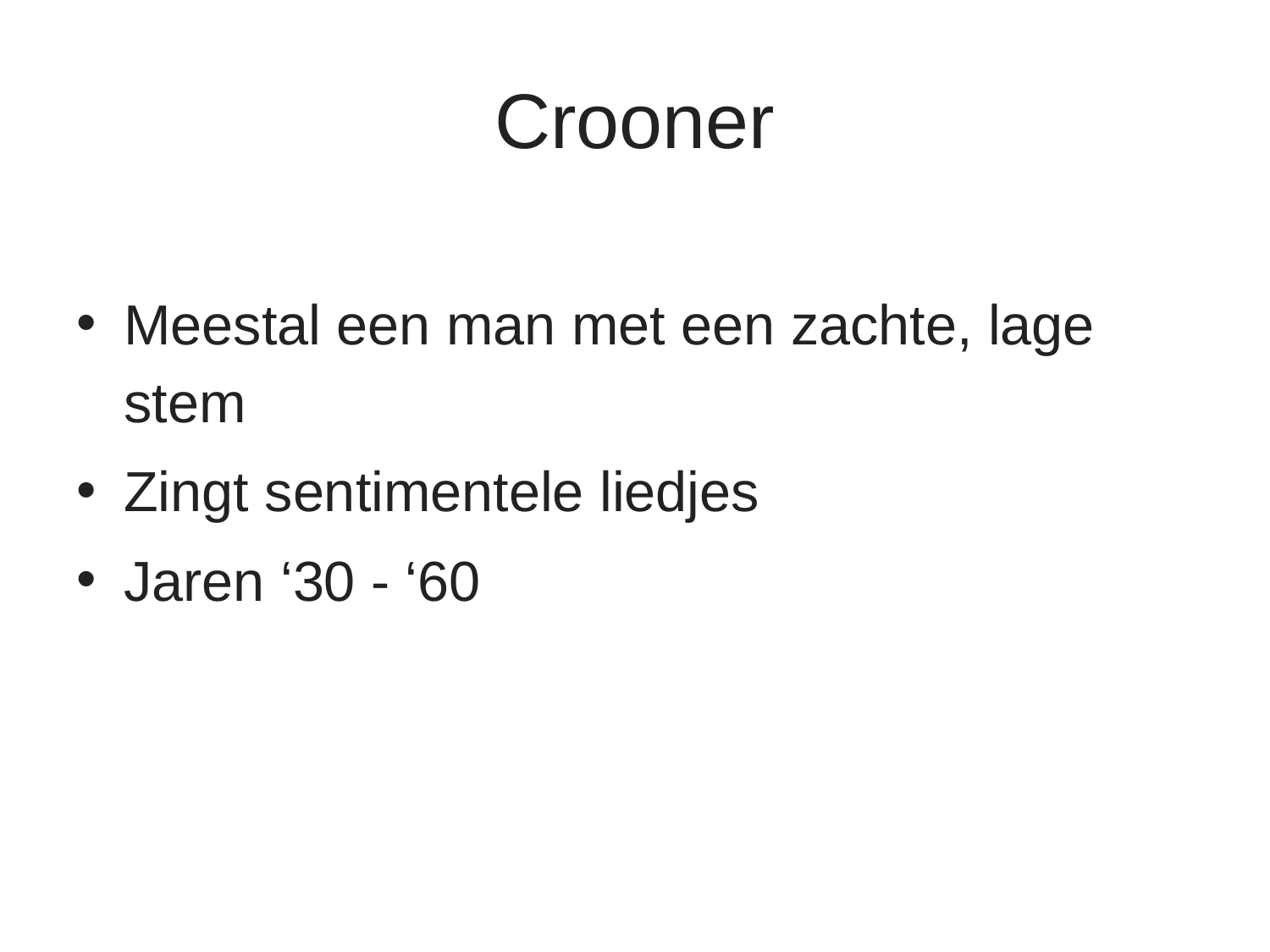

# Crooner

Meestal een man met een zachte, lage stem
Zingt sentimentele liedjes
Jaren ‘30 - ‘60